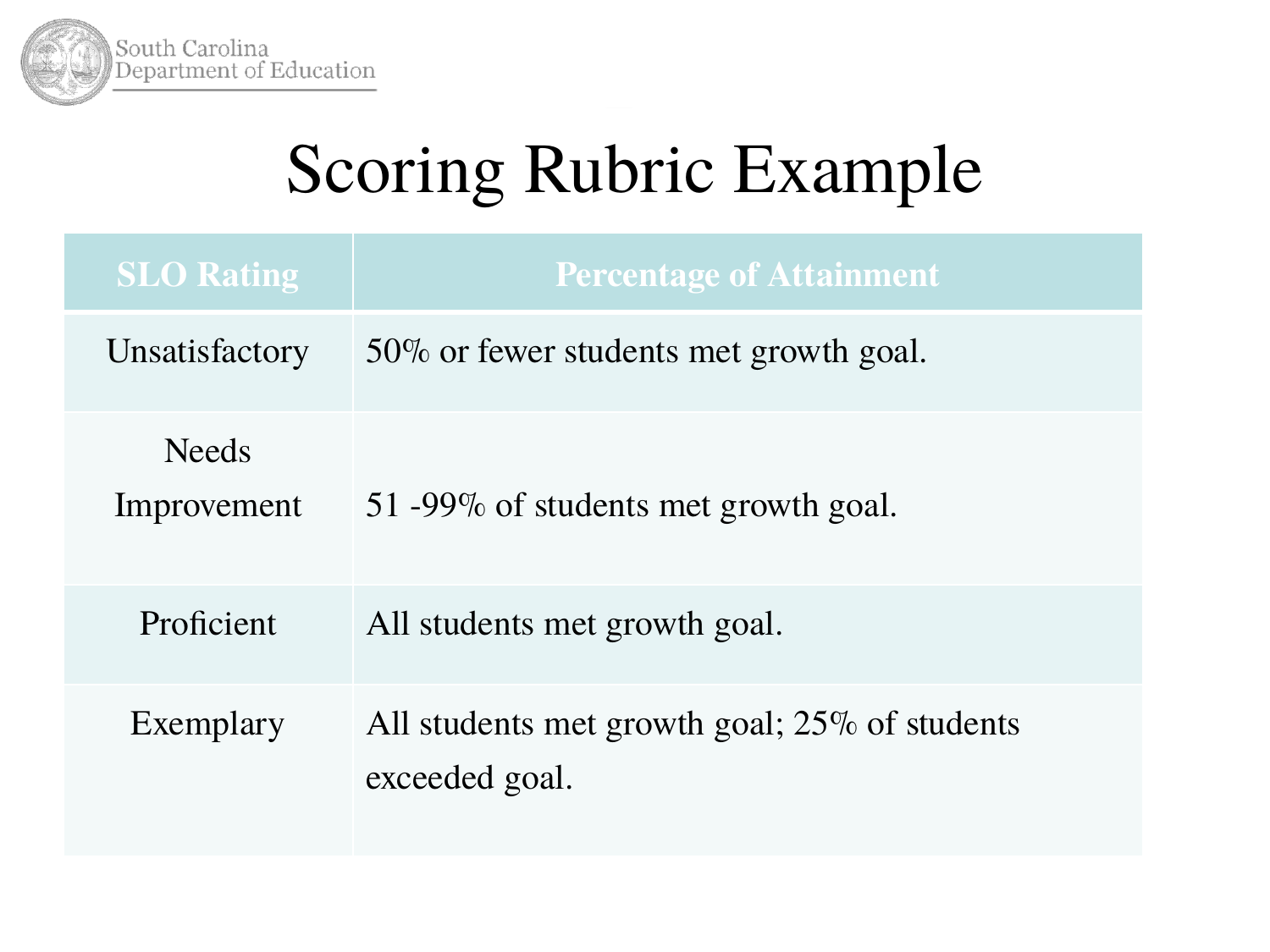

# Scoring Rubric Example
| SLO Rating | Percentage of Attainment |
| --- | --- |
| Unsatisfactory | 50% or fewer students met growth goal. |
| Needs Improvement | 51 -99% of students met growth goal. |
| Proficient | All students met growth goal. |
| Exemplary | All students met growth goal; 25% of students exceeded goal. |